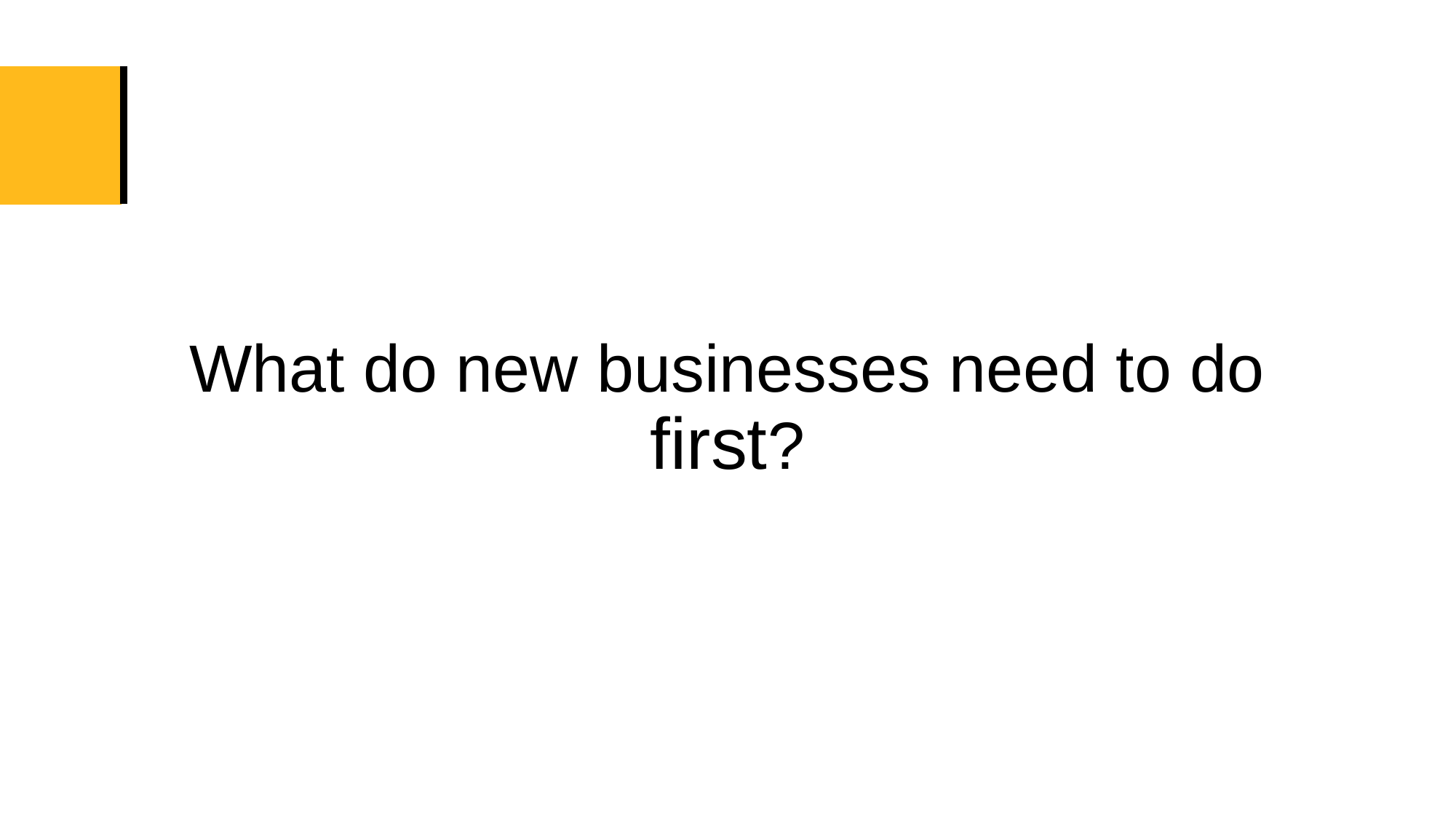

# What do new businesses need to do first?